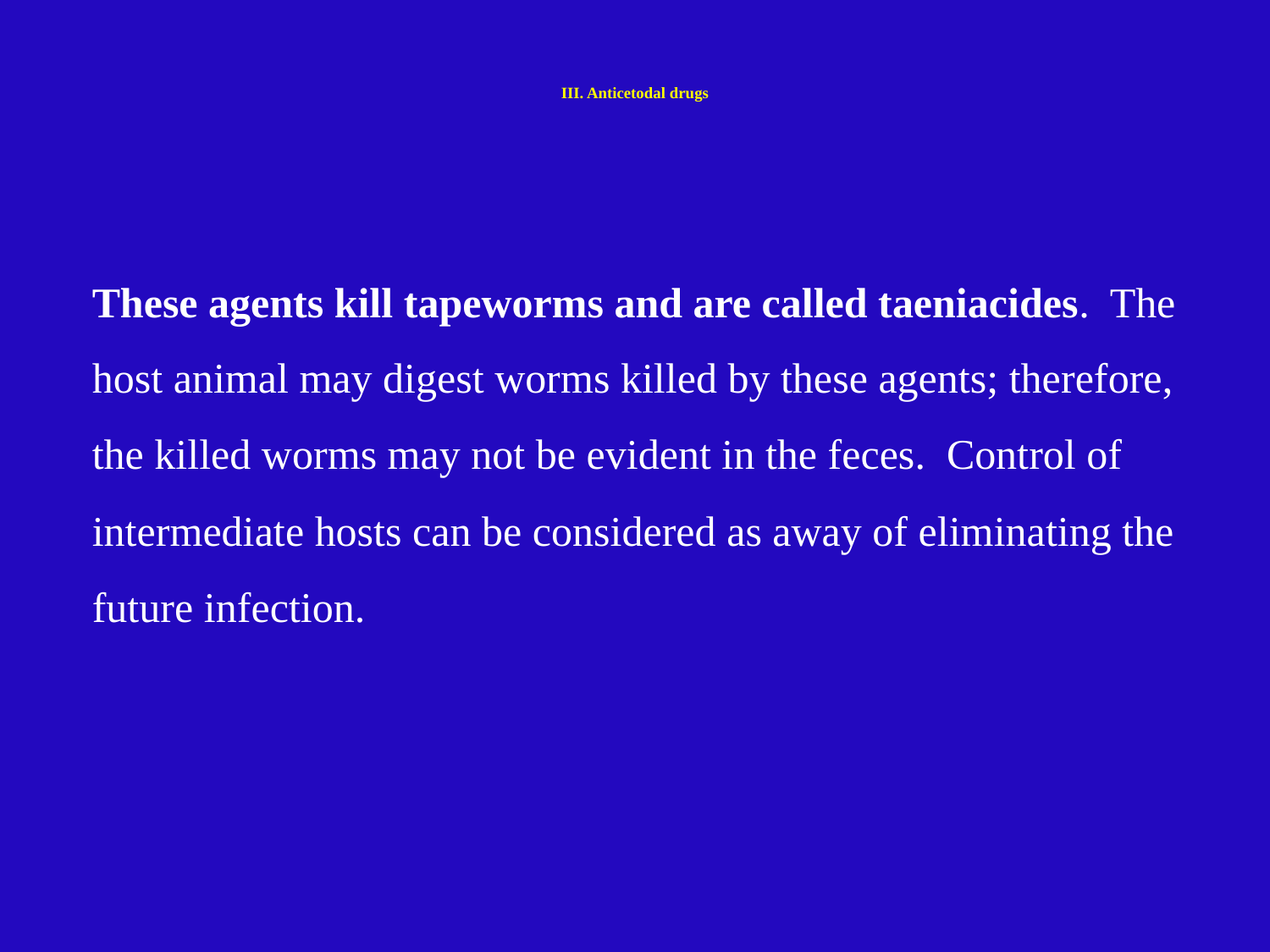

# III. Anticetodal drugs

These agents kill tapeworms and are called taeniacides.  The host animal may digest worms killed by these agents; therefore, the killed worms may not be evident in the feces.  Control of intermediate hosts can be considered as away of eliminating the future infection.